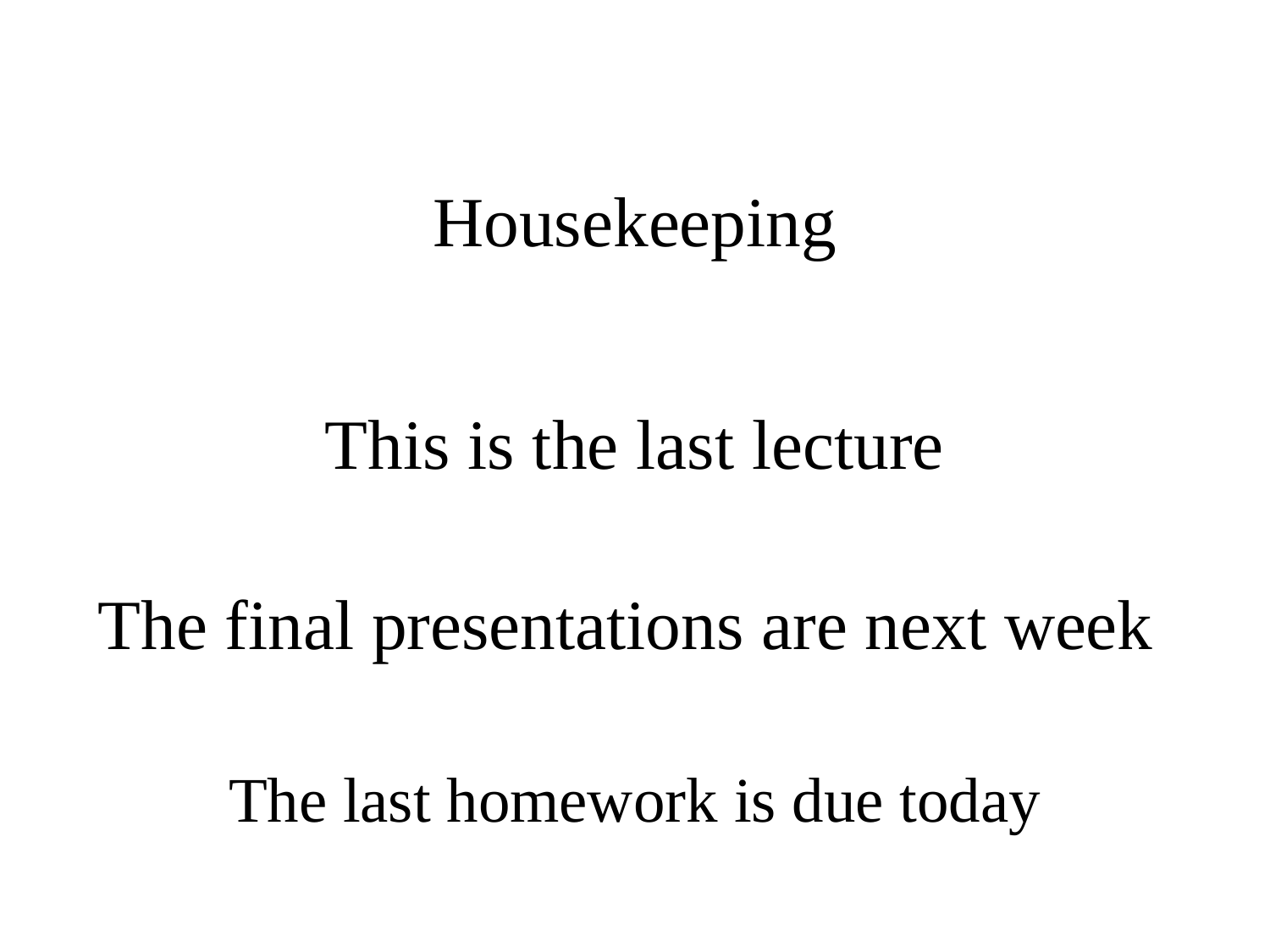

Housekeeping
This is the last lecture

The final presentations are next week

The last homework is due today